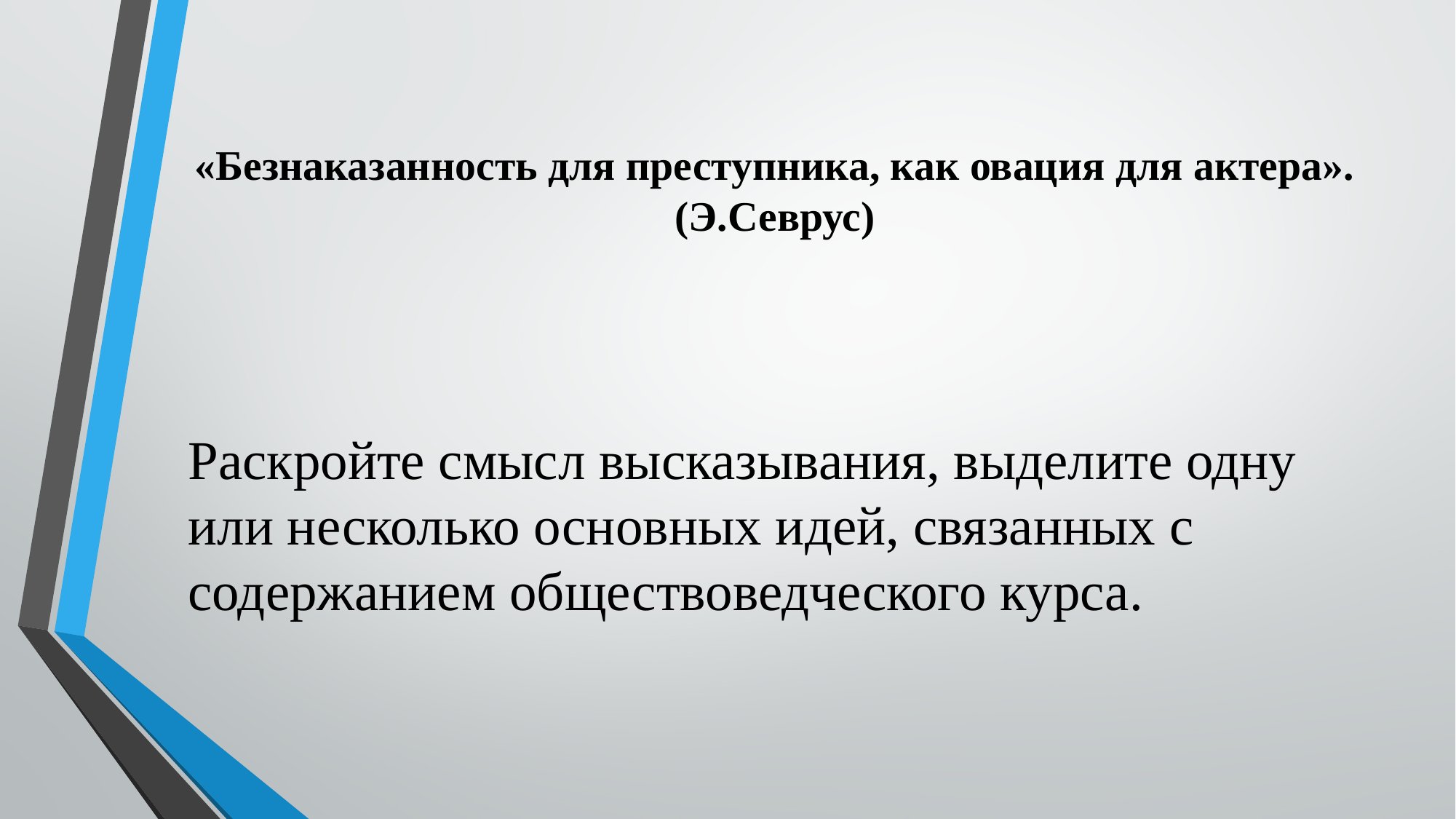

# «Безнаказанность для преступника, как овация для актера». (Э.Севрус)
Раскройте смысл высказывания, выделите одну или несколько основных идей, связанных с содержанием обществоведческого курса.